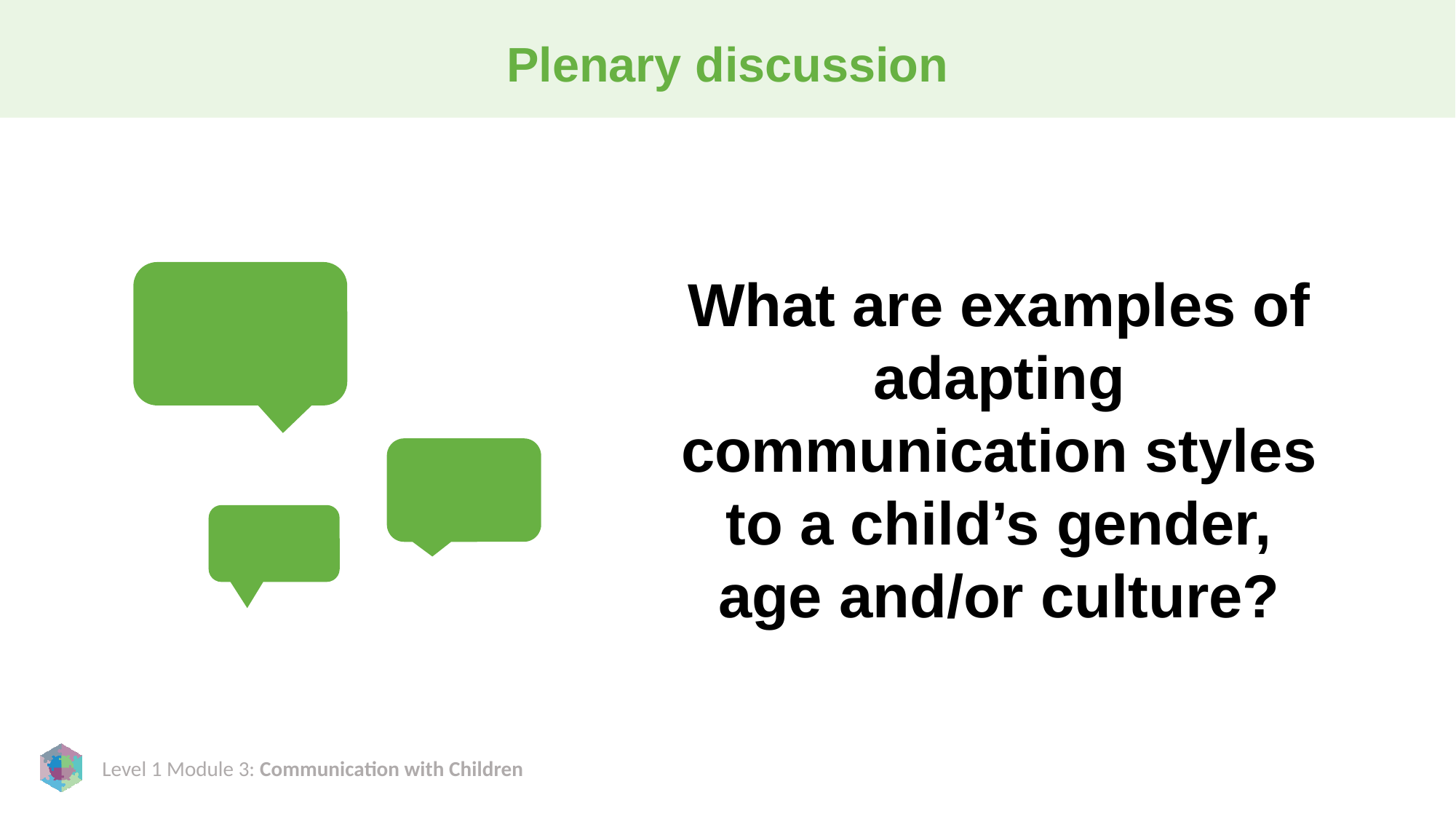

# Plenary discussion
What are examples of adapting communication styles to a child’s gender, age and/or culture?